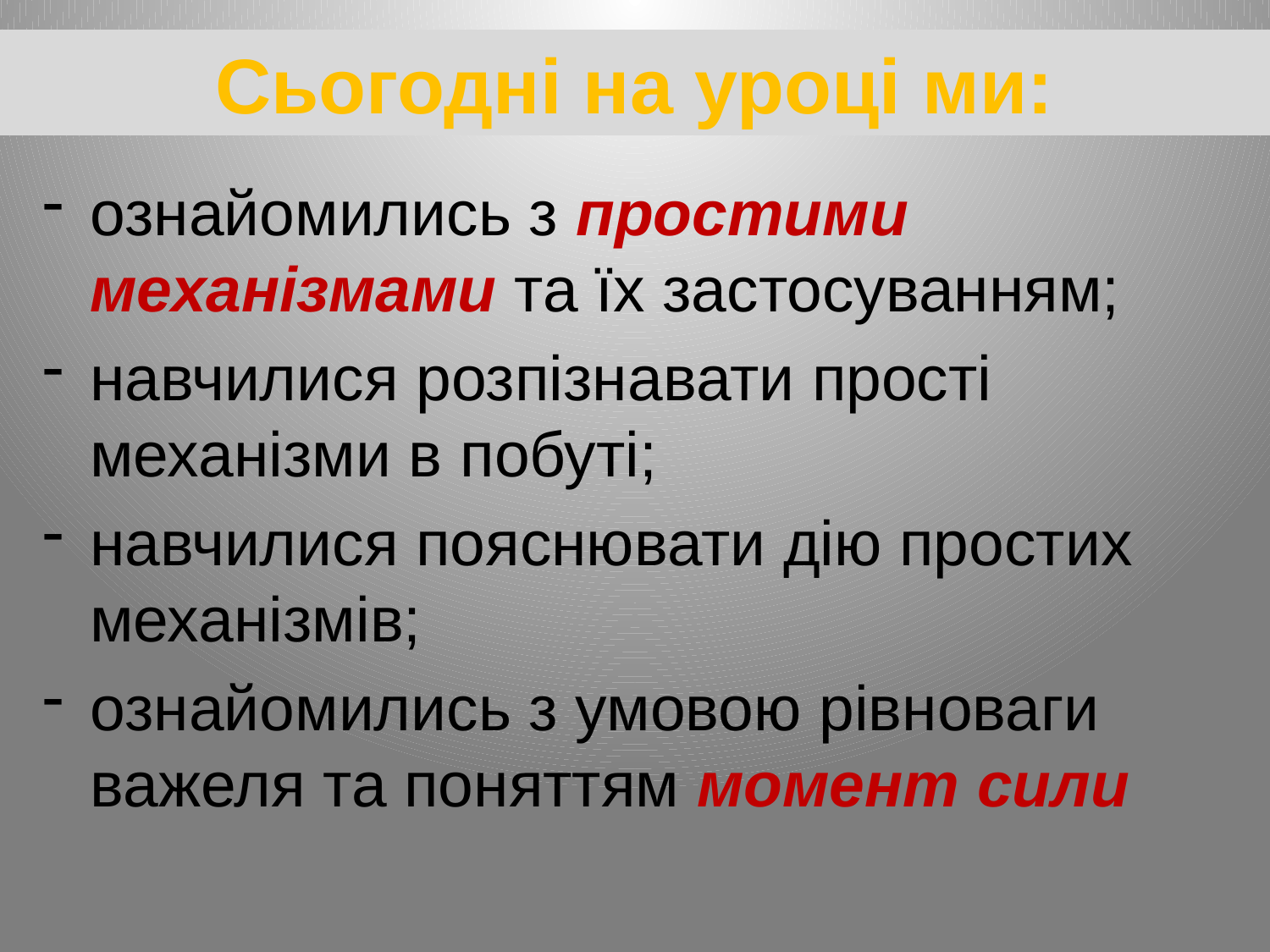

Сьогодні на уроці ми:
ознайомились з простими механізмами та їх застосуванням;
навчилися розпізнавати прості механізми в побуті;
навчилися пояснювати дію простих механізмів;
ознайомились з умовою рівноваги важеля та поняттям момент сили